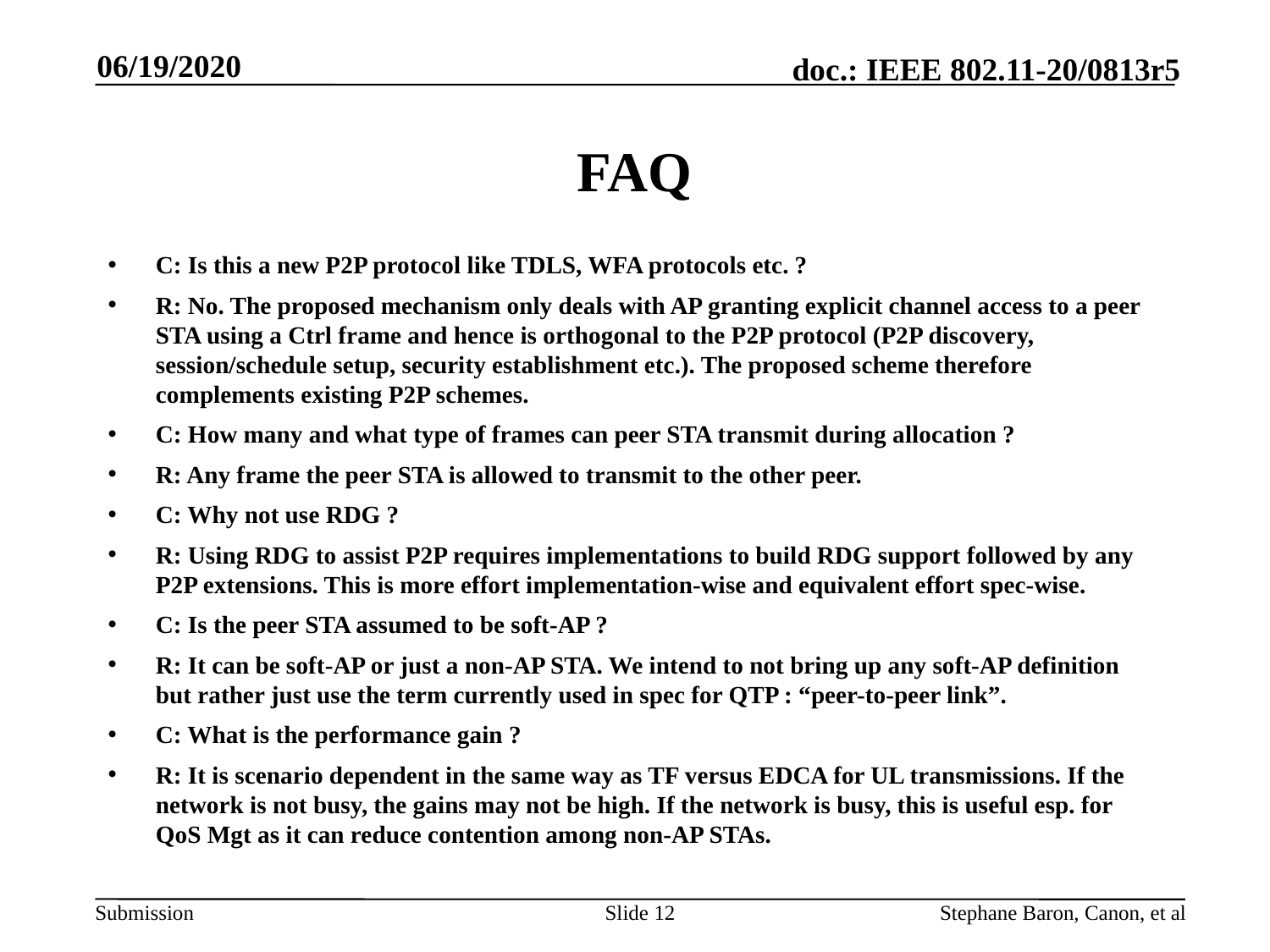

06/19/2020
# FAQ
C: Is this a new P2P protocol like TDLS, WFA protocols etc. ?
R: No. The proposed mechanism only deals with AP granting explicit channel access to a peer STA using a Ctrl frame and hence is orthogonal to the P2P protocol (P2P discovery, session/schedule setup, security establishment etc.). The proposed scheme therefore complements existing P2P schemes.
C: How many and what type of frames can peer STA transmit during allocation ?
R: Any frame the peer STA is allowed to transmit to the other peer.
C: Why not use RDG ?
R: Using RDG to assist P2P requires implementations to build RDG support followed by any P2P extensions. This is more effort implementation-wise and equivalent effort spec-wise.
C: Is the peer STA assumed to be soft-AP ?
R: It can be soft-AP or just a non-AP STA. We intend to not bring up any soft-AP definition but rather just use the term currently used in spec for QTP : “peer-to-peer link”.
C: What is the performance gain ?
R: It is scenario dependent in the same way as TF versus EDCA for UL transmissions. If the network is not busy, the gains may not be high. If the network is busy, this is useful esp. for QoS Mgt as it can reduce contention among non-AP STAs.
Slide 12
Stephane Baron, Canon, et al